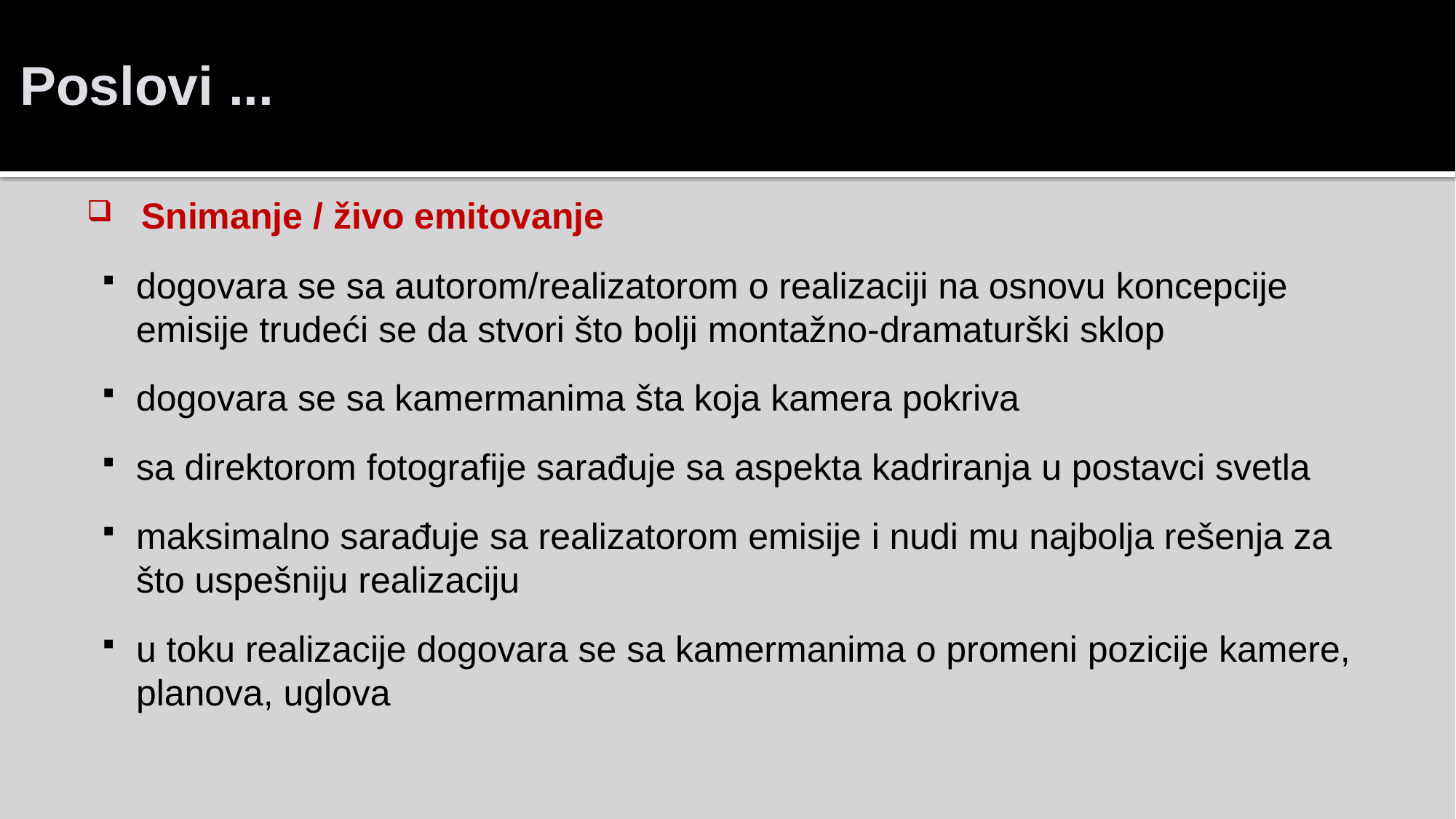

Poslovi ...
Snimanje / živo emitovanje

dogovara se sa autorom/realizatorom o realizaciji na osnovu koncepcije emisije trudeći se da stvori što bolji montažno-dramaturški sklop

dogovara se sa kamermanima šta koja kamera pokriva

sa direktorom fotografije sarađuje sa aspekta kadriranja u postavci svetla

maksimalno sarađuje sa realizatorom emisije i nudi mu najbolja rešenja za što uspešniju realizaciju

u toku realizacije dogovara se sa kamermanima o promeni pozicije kamere, planova, uglova